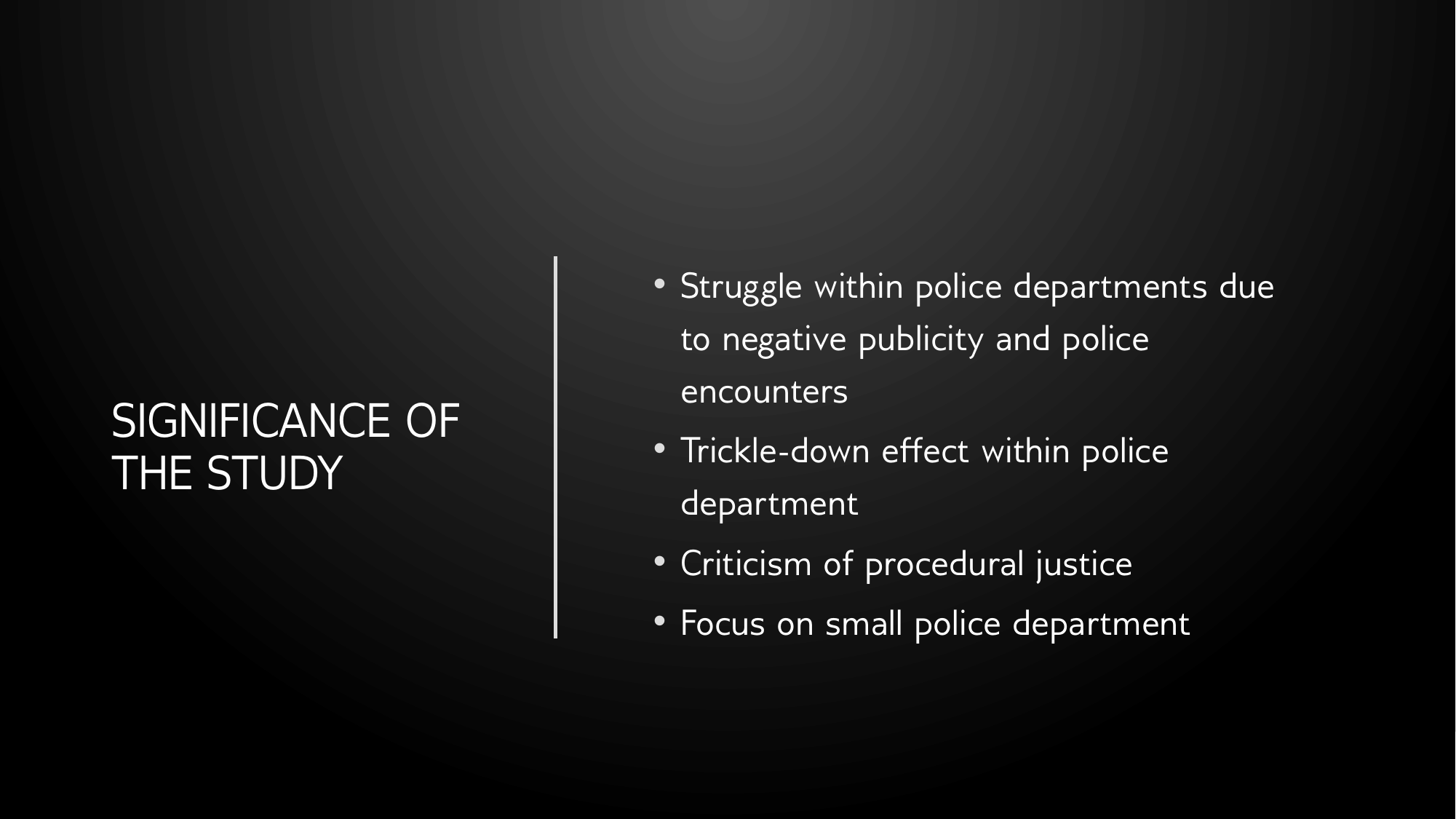

# Significance of the study
Struggle within police departments due to negative publicity and police encounters
Trickle-down effect within police department
Criticism of procedural justice
Focus on small police department